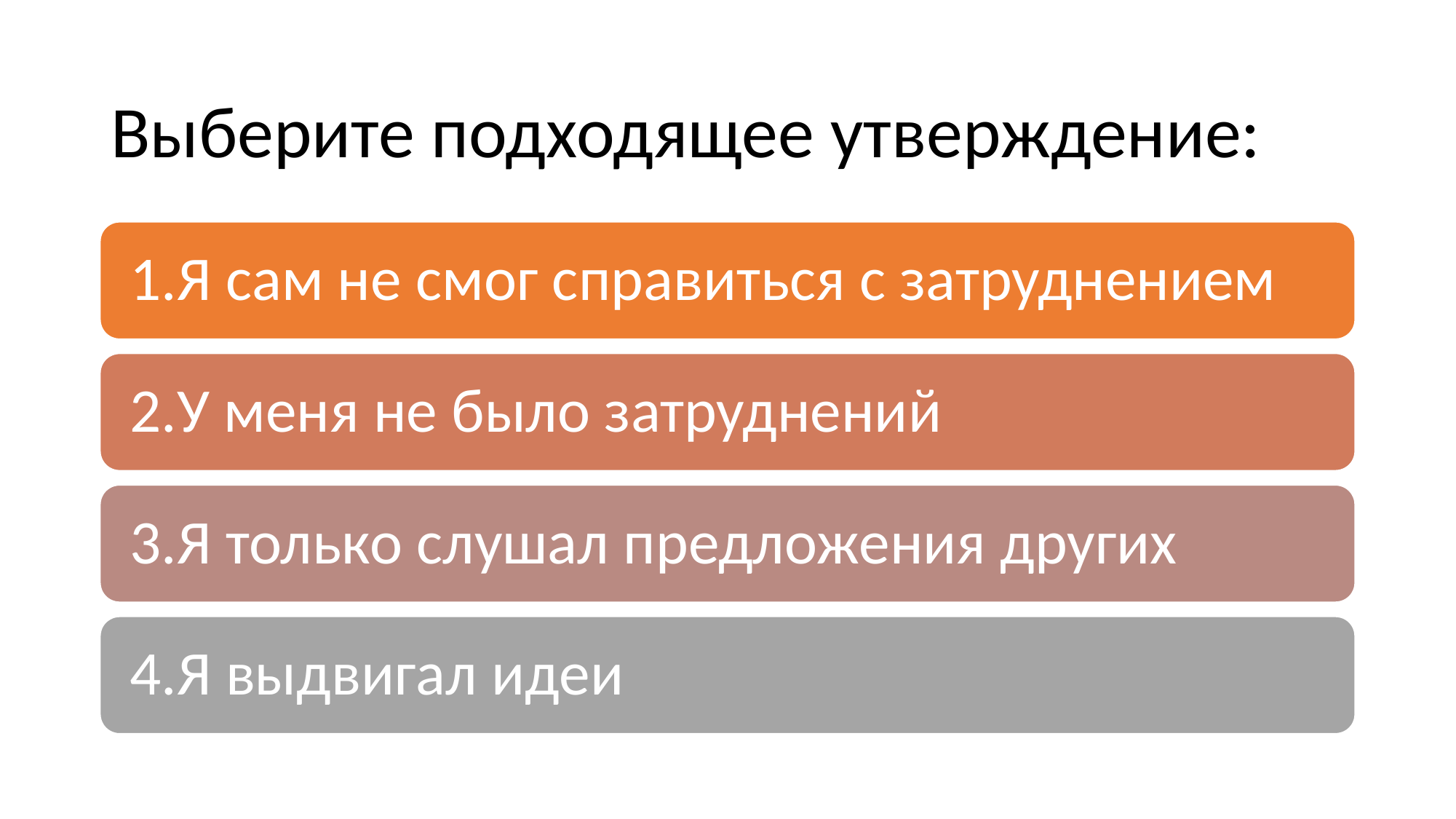

# Выберите подходящее утверждение:
1.Я сам не смог справиться с затруднением
2.У меня не было затруднений
3.Я только слушал предложения других
4.Я выдвигал идеи